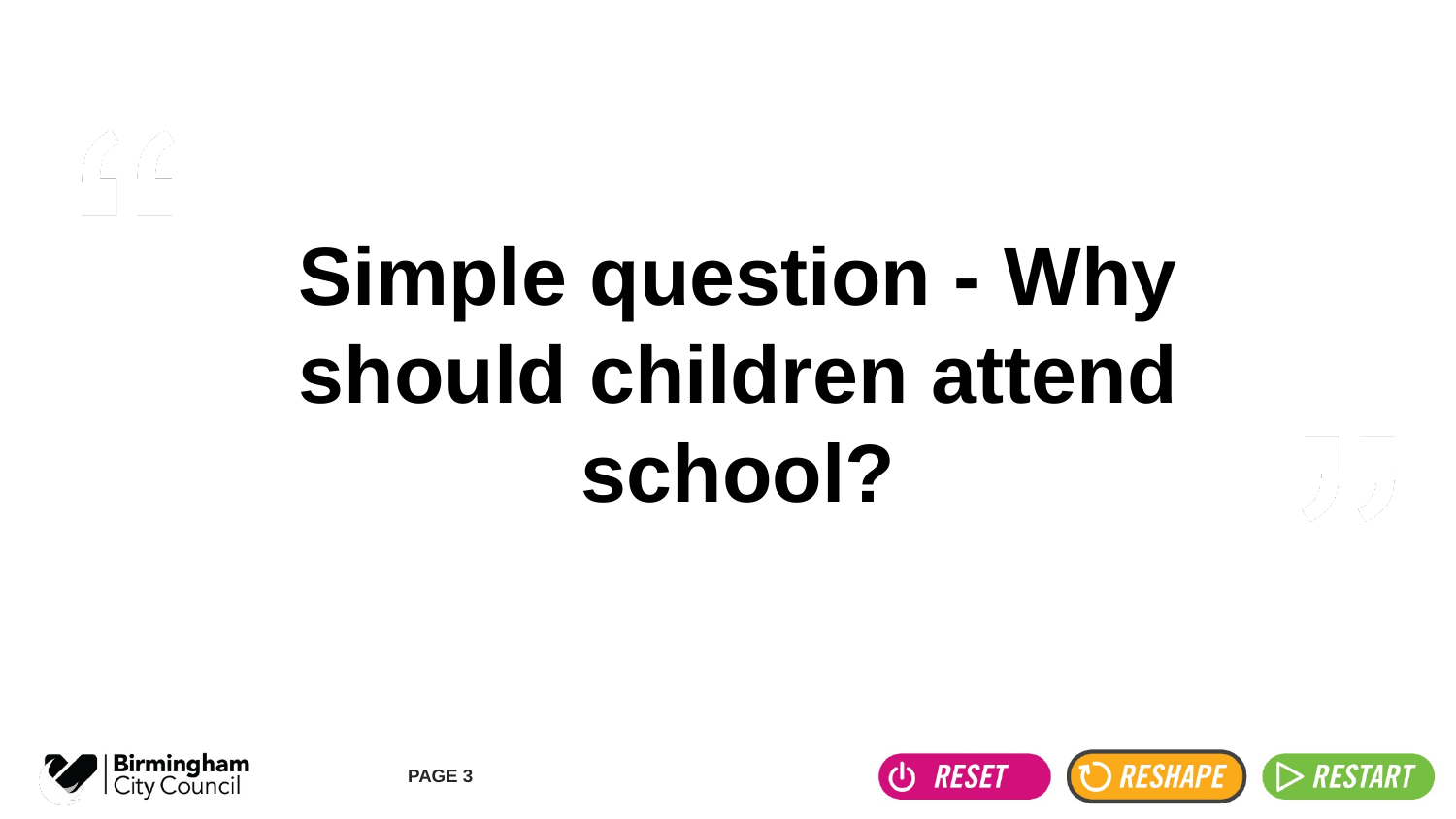

# Simple question - Why should children attend school?